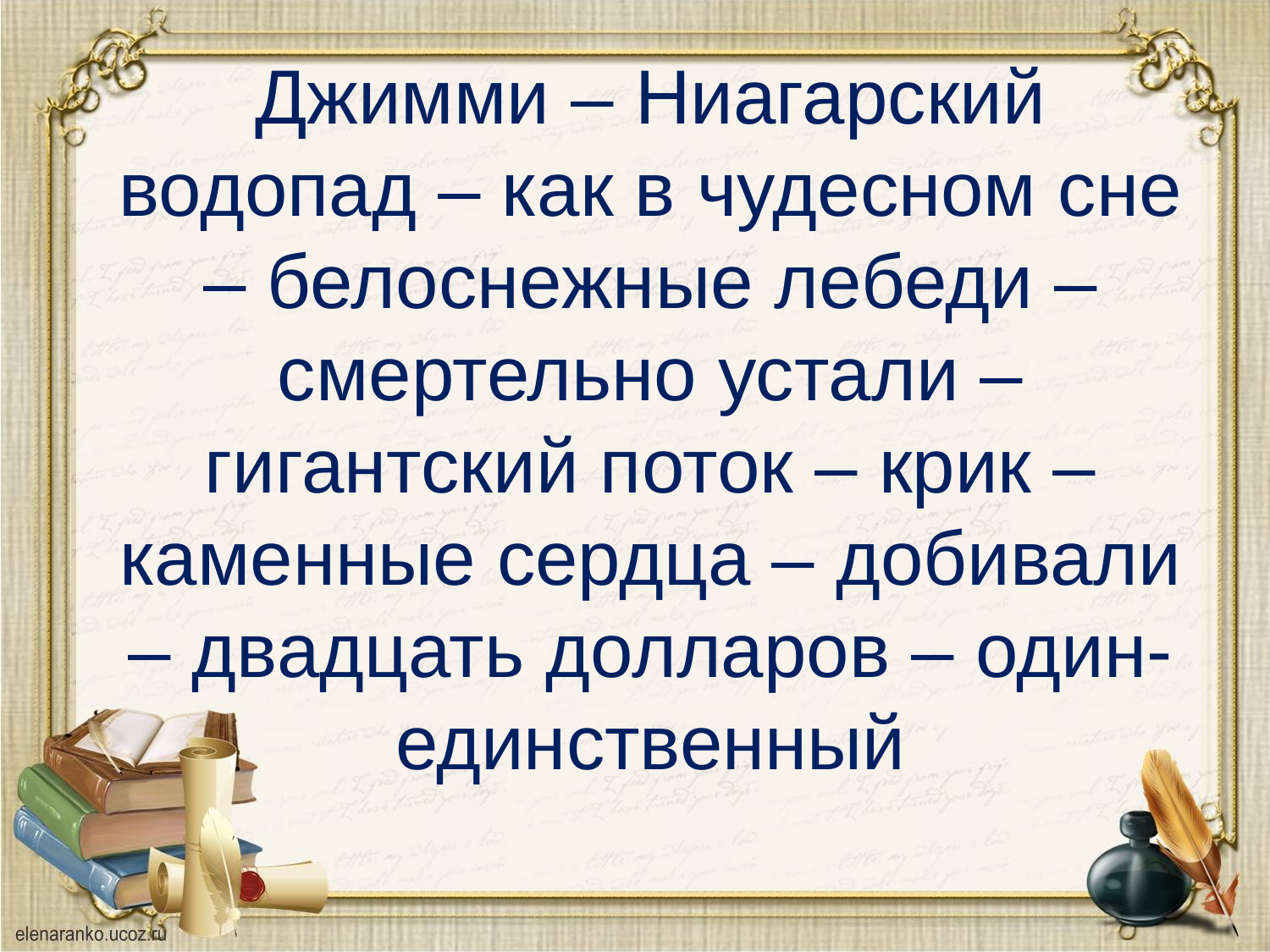

# Джимми – Ниагарский водопад – как в чудесном сне – белоснежные лебеди – смертельно устали – гигантский поток – крик – каменные сердца – добивали – двадцать долларов – один-единственный